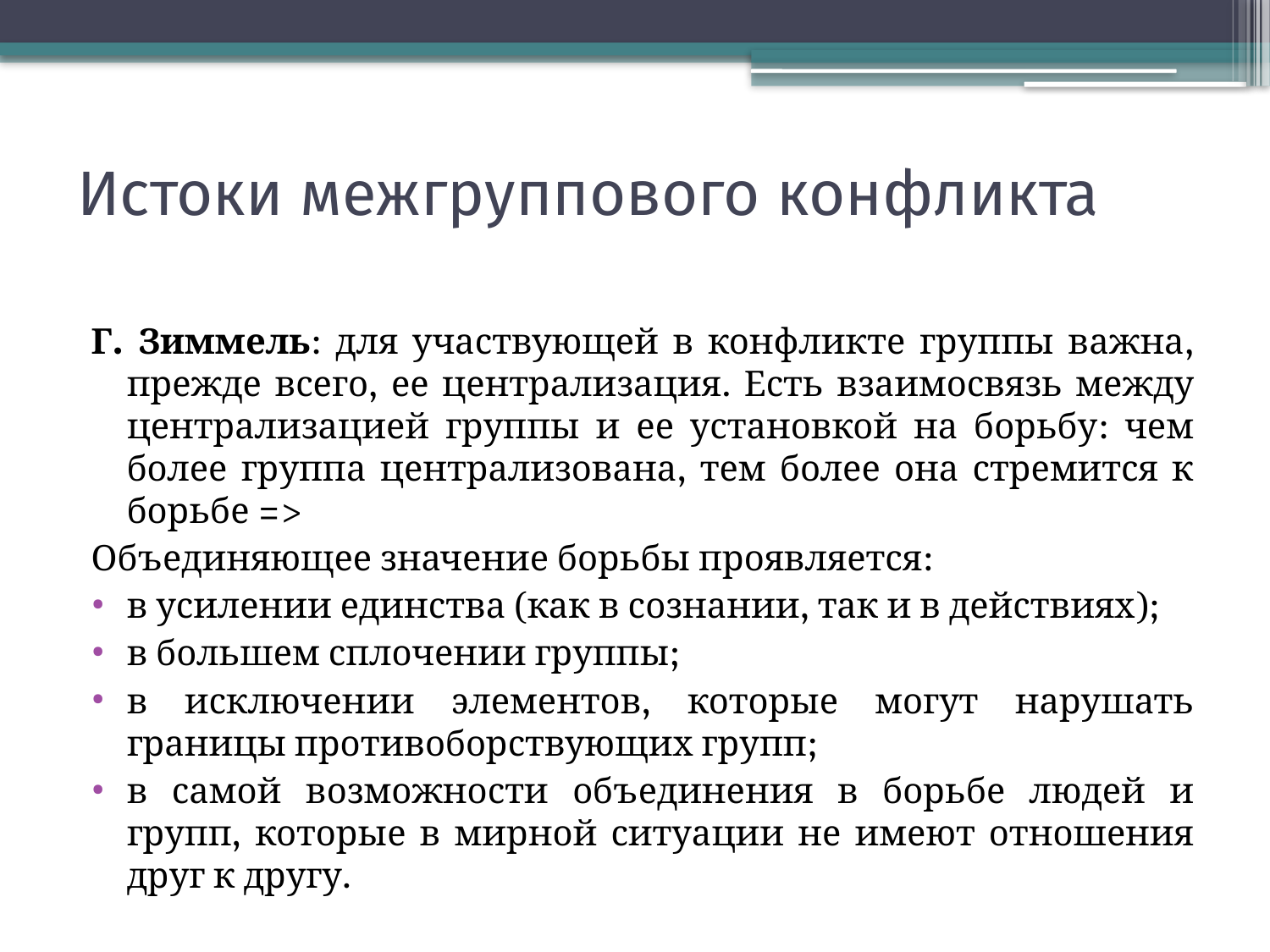

# Истоки межгруппового конфликта
Г. Зиммель: для участвующей в конфликте группы важна, прежде всего, ее централизация. Есть взаимосвязь между централизацией группы и ее установкой на борьбу: чем более группа централизована, тем более она стремится к борьбе =>
Объединяющее значение борьбы проявляется:
в усилении единства (как в сознании, так и в действиях);
в большем сплочении группы;
в исключении элементов, которые могут нарушать границы противоборствующих групп;
в самой возможности объединения в борьбе людей и групп, которые в мирной ситуации не имеют отношения друг к другу.